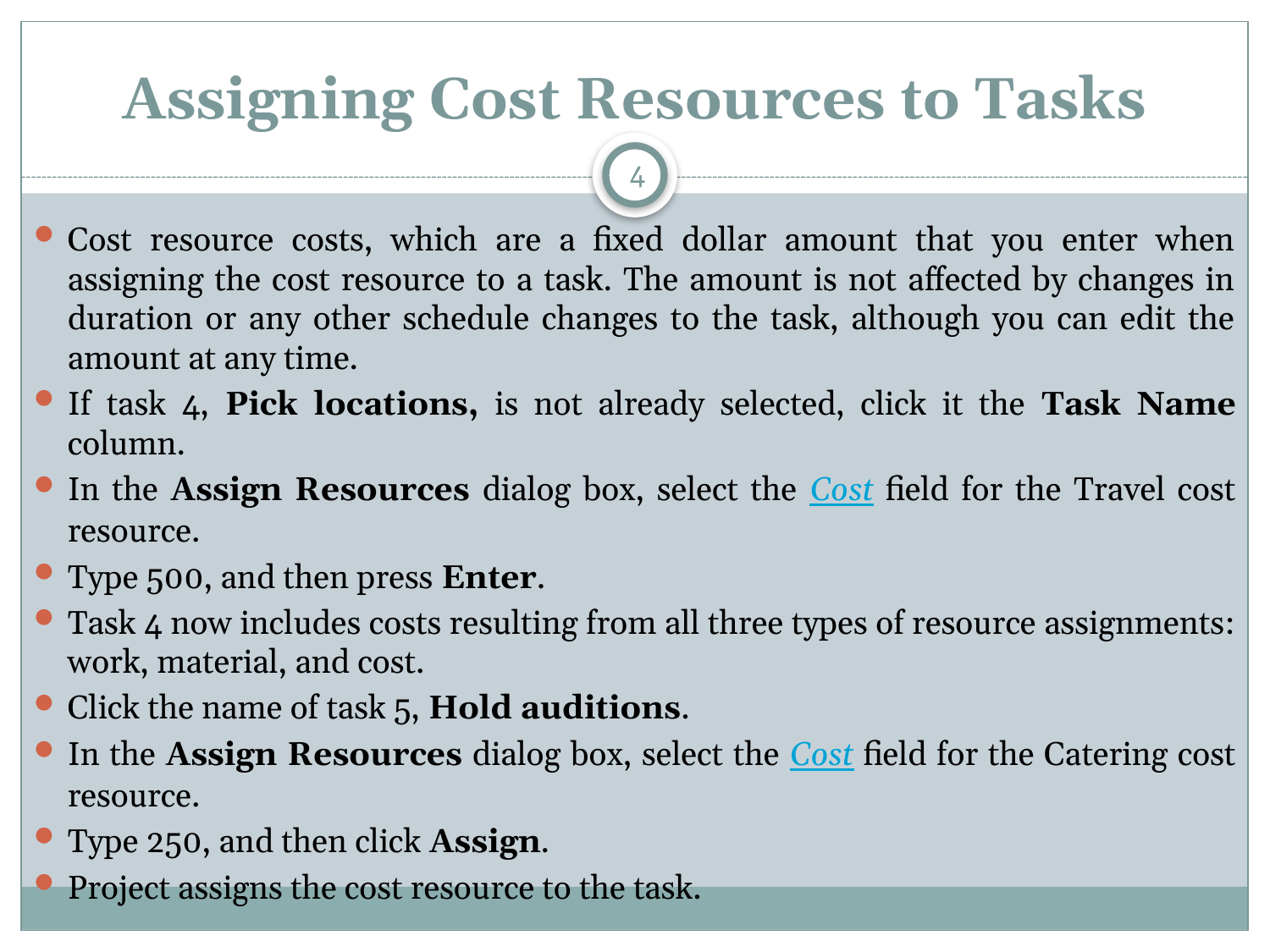

# Assigning Cost Resources to Tasks
4
Cost resource costs, which are a fixed dollar amount that you enter when assigning the cost resource to a task. The amount is not affected by changes in duration or any other schedule changes to the task, although you can edit the amount at any time.
If task 4, Pick locations, is not already selected, click it the Task Name column.
In the Assign Resources dialog box, select the Cost field for the Travel cost resource.
Type 500, and then press Enter.
Task 4 now includes costs resulting from all three types of resource assignments: work, material, and cost.
Click the name of task 5, Hold auditions.
In the Assign Resources dialog box, select the Cost field for the Catering cost resource.
Type 250, and then click Assign.
Project assigns the cost resource to the task.